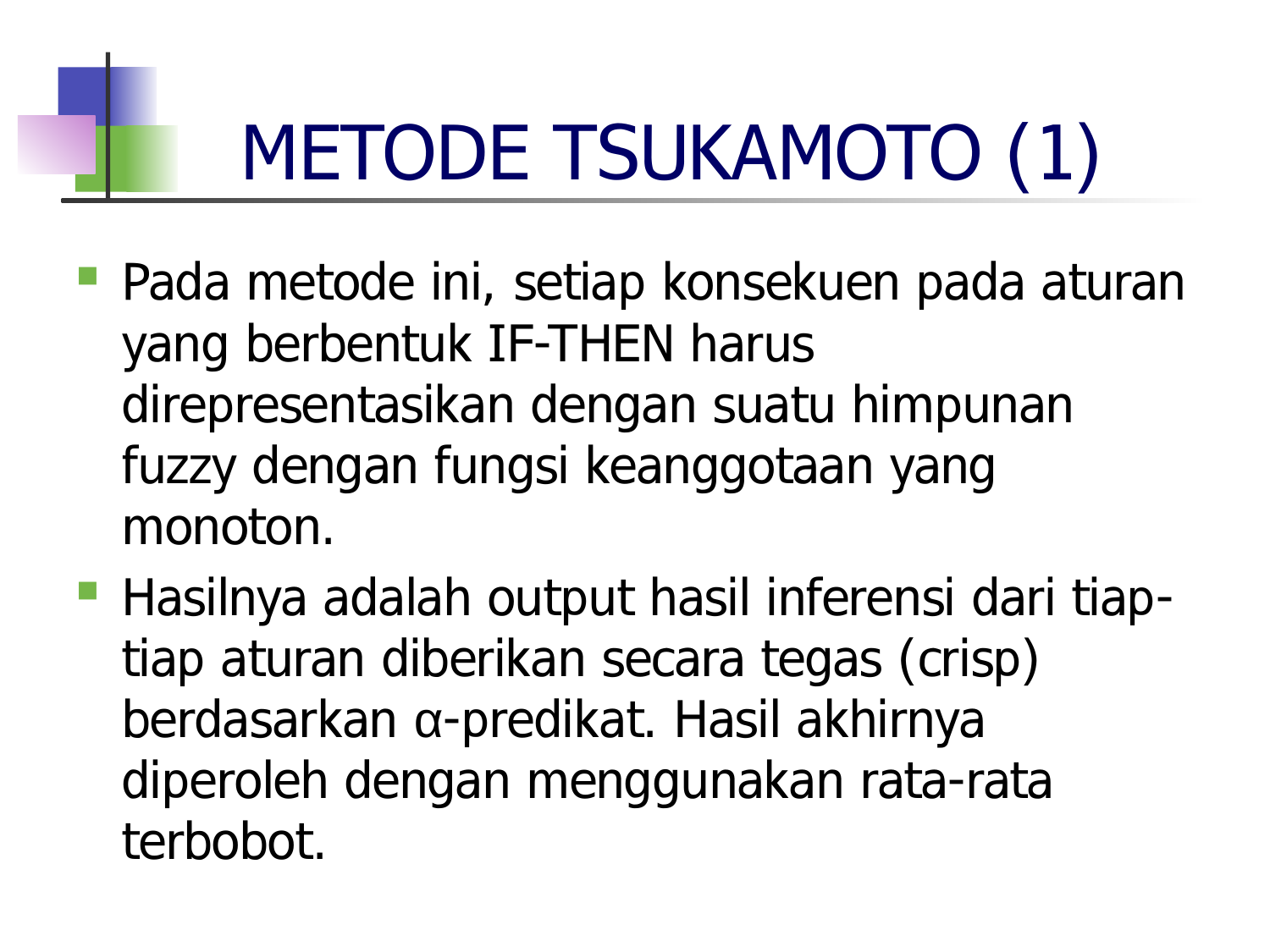

# METODE TSUKAMOTO (1)
Pada metode ini, setiap konsekuen pada aturan yang berbentuk IF-THEN harus direpresentasikan dengan suatu himpunan fuzzy dengan fungsi keanggotaan yang monoton.
Hasilnya adalah output hasil inferensi dari tiap-tiap aturan diberikan secara tegas (crisp) berdasarkan α-predikat. Hasil akhirnya diperoleh dengan menggunakan rata-rata terbobot.